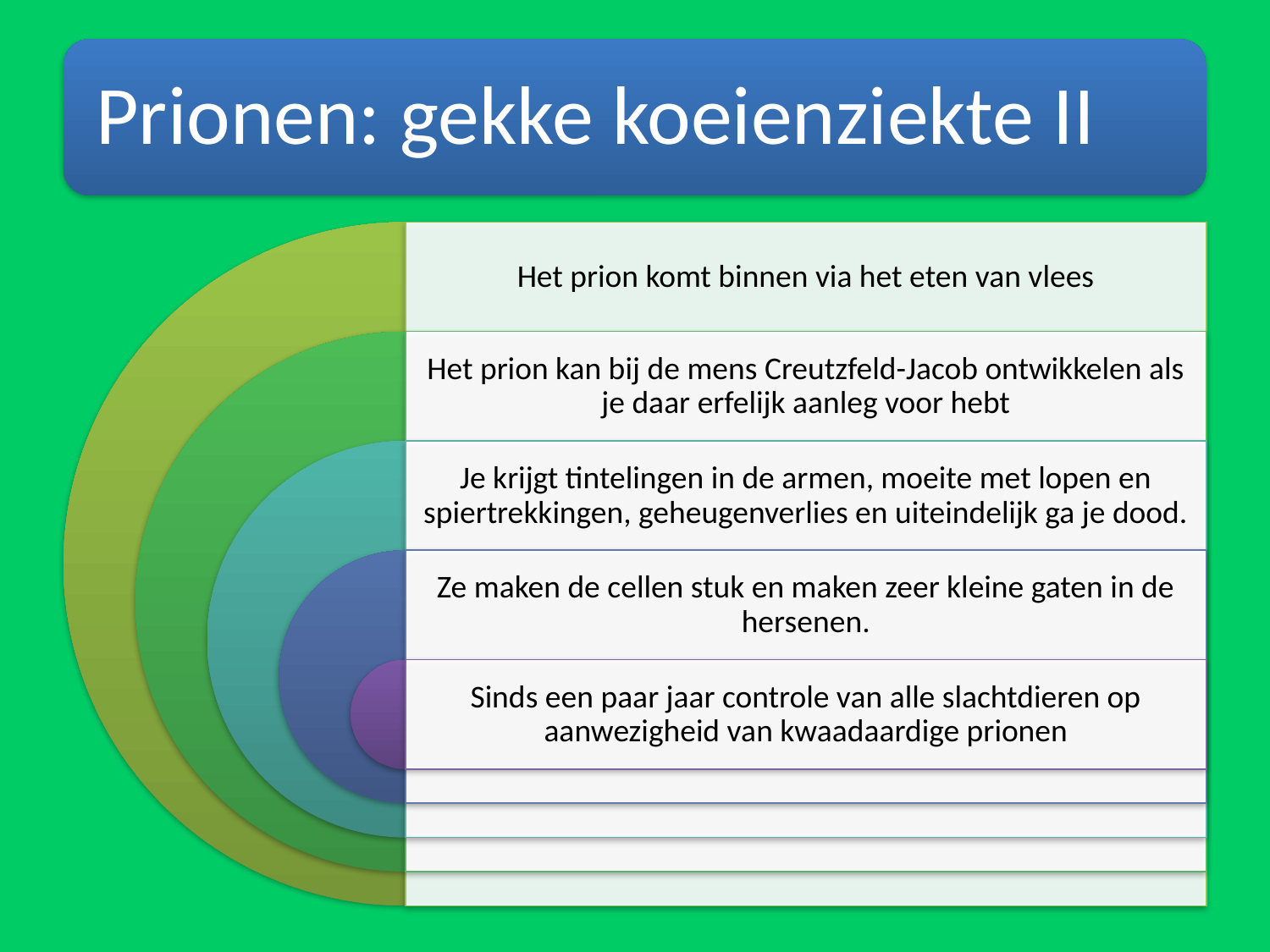

Prionen: gekke koeienziekte II
Het prion komt binnen via het eten van vlees
Het prion kan bij de mens Creutzfeld-Jacob ontwikkelen als je daar erfelijk aanleg voor hebt
Je krijgt tintelingen in de armen, moeite met lopen en spiertrekkingen, geheugenverlies en uiteindelijk ga je dood.
Ze maken de cellen stuk en maken zeer kleine gaten in de hersenen.
Sinds een paar jaar controle van alle slachtdieren op aanwezigheid van kwaadaardige prionen